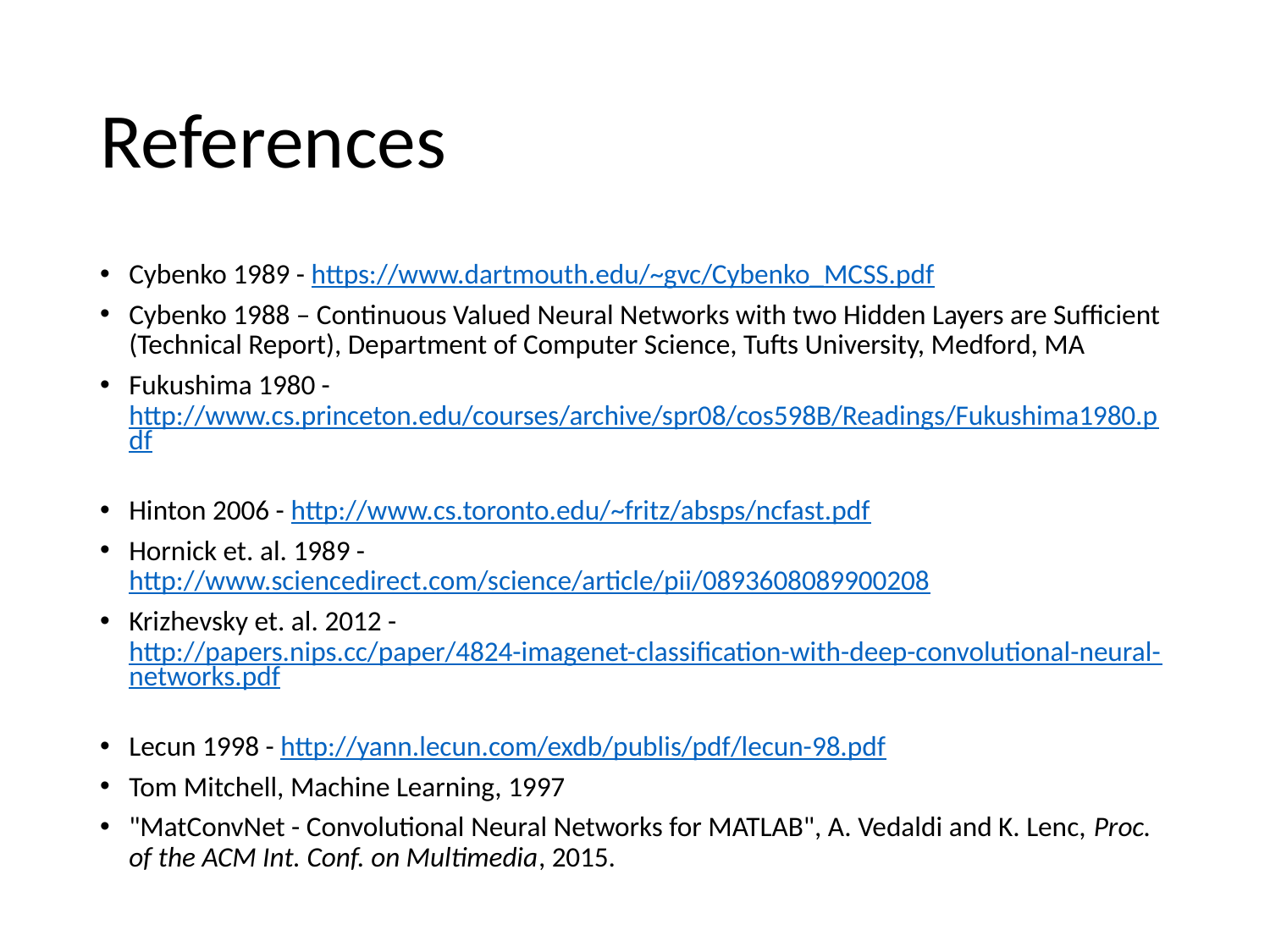

# References
Cybenko 1989 - https://www.dartmouth.edu/~gvc/Cybenko_MCSS.pdf
Cybenko 1988 – Continuous Valued Neural Networks with two Hidden Layers are Sufficient (Technical Report), Department of Computer Science, Tufts University, Medford, MA
Fukushima 1980 - http://www.cs.princeton.edu/courses/archive/spr08/cos598B/Readings/Fukushima1980.pdf
Hinton 2006 - http://www.cs.toronto.edu/~fritz/absps/ncfast.pdf
Hornick et. al. 1989 - http://www.sciencedirect.com/science/article/pii/0893608089900208
Krizhevsky et. al. 2012 - http://papers.nips.cc/paper/4824-imagenet-classification-with-deep-convolutional-neural-networks.pdf
Lecun 1998 - http://yann.lecun.com/exdb/publis/pdf/lecun-98.pdf
Tom Mitchell, Machine Learning, 1997
"MatConvNet - Convolutional Neural Networks for MATLAB", A. Vedaldi and K. Lenc, Proc. of the ACM Int. Conf. on Multimedia, 2015.